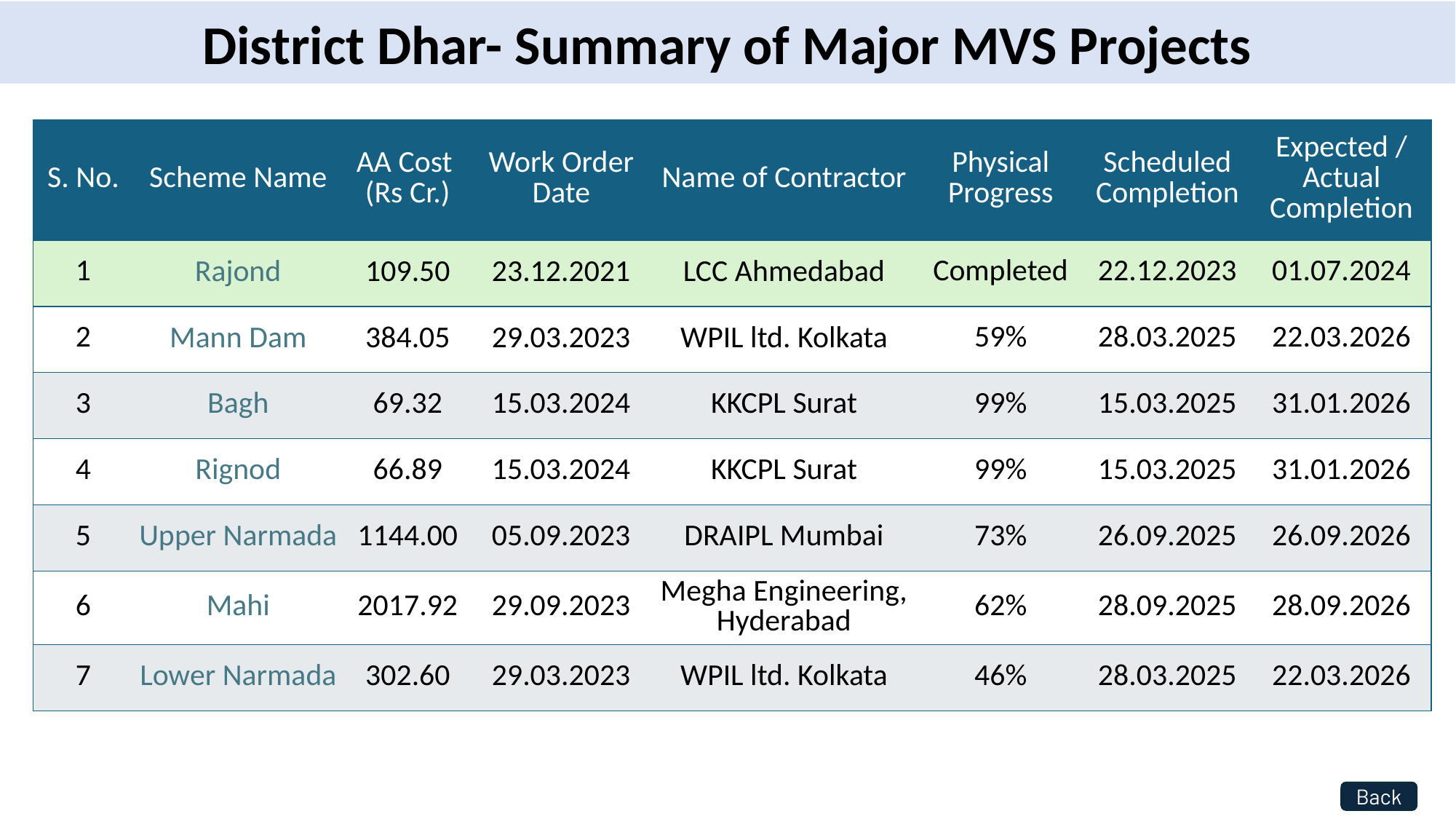

District Dhar- Summary of Major MVS Projects
| S. No. | Scheme Name | AA Cost (Rs Cr.) | Work Order Date | Name of Contractor | Physical Progress | Scheduled Completion | Expected / Actual Completion |
| --- | --- | --- | --- | --- | --- | --- | --- |
| 1 | Rajond | 109.50 | 23.12.2021 | LCC Ahmedabad | Completed | 22.12.2023 | 01.07.2024 |
| 2 | Mann Dam | 384.05 | 29.03.2023 | WPIL ltd. Kolkata | 59% | 28.03.2025 | 22.03.2026 |
| 3 | Bagh | 69.32 | 15.03.2024 | KKCPL Surat | 99% | 15.03.2025 | 31.01.2026 |
| 4 | Rignod | 66.89 | 15.03.2024 | KKCPL Surat | 99% | 15.03.2025 | 31.01.2026 |
| 5 | Upper Narmada | 1144.00 | 05.09.2023 | DRAIPL Mumbai | 73% | 26.09.2025 | 26.09.2026 |
| 6 | Mahi | 2017.92 | 29.09.2023 | Megha Engineering, Hyderabad | 62% | 28.09.2025 | 28.09.2026 |
| 7 | Lower Narmada | 302.60 | 29.03.2023 | WPIL ltd. Kolkata | 46% | 28.03.2025 | 22.03.2026 |
Back